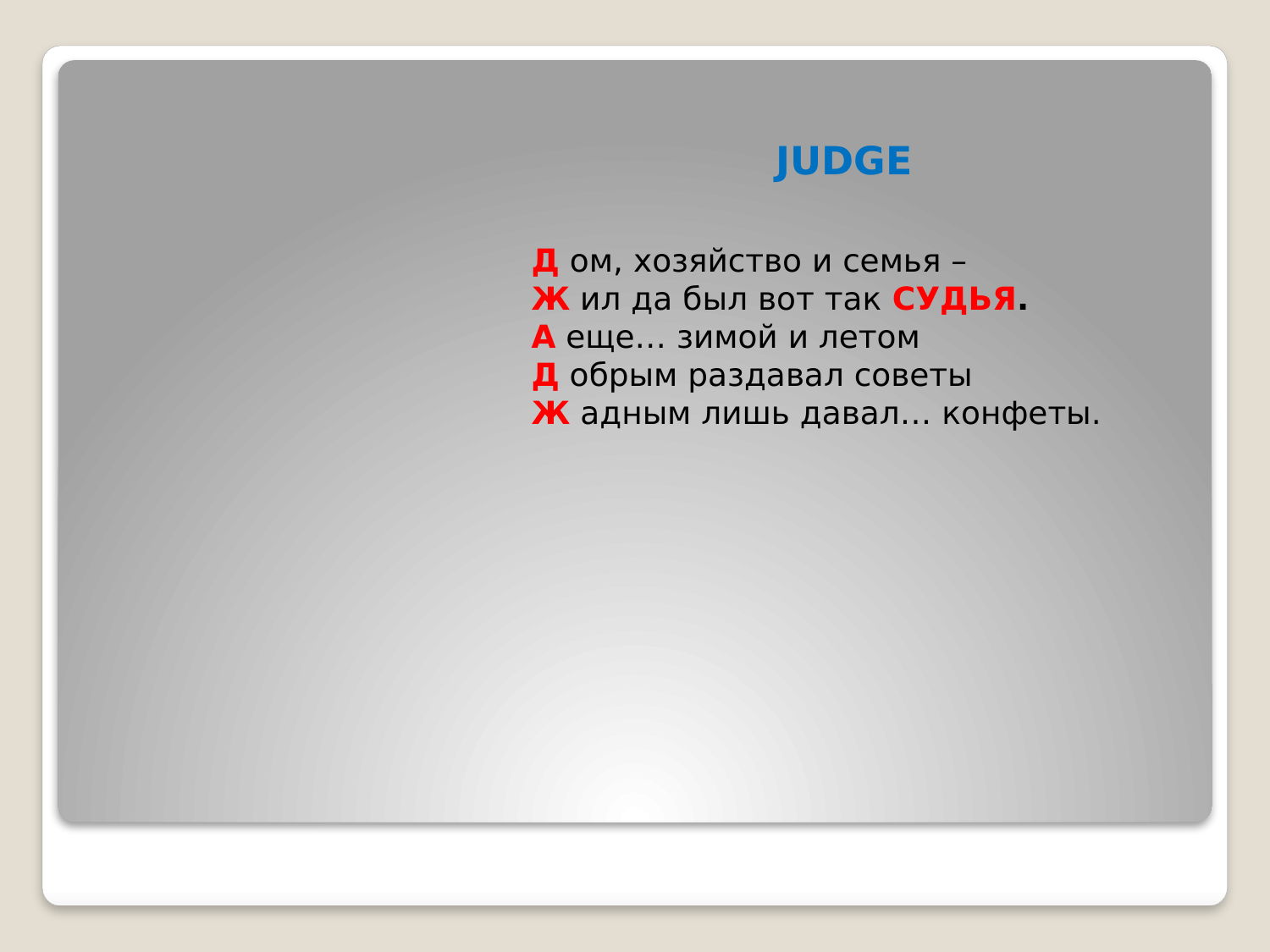

# JUDGE

Д ом, хозяйство и семья –
Ж ил да был вот так СУДЬЯ.
А еще… зимой и летом
Д обрым раздавал советы
Ж адным лишь давал… конфеты.